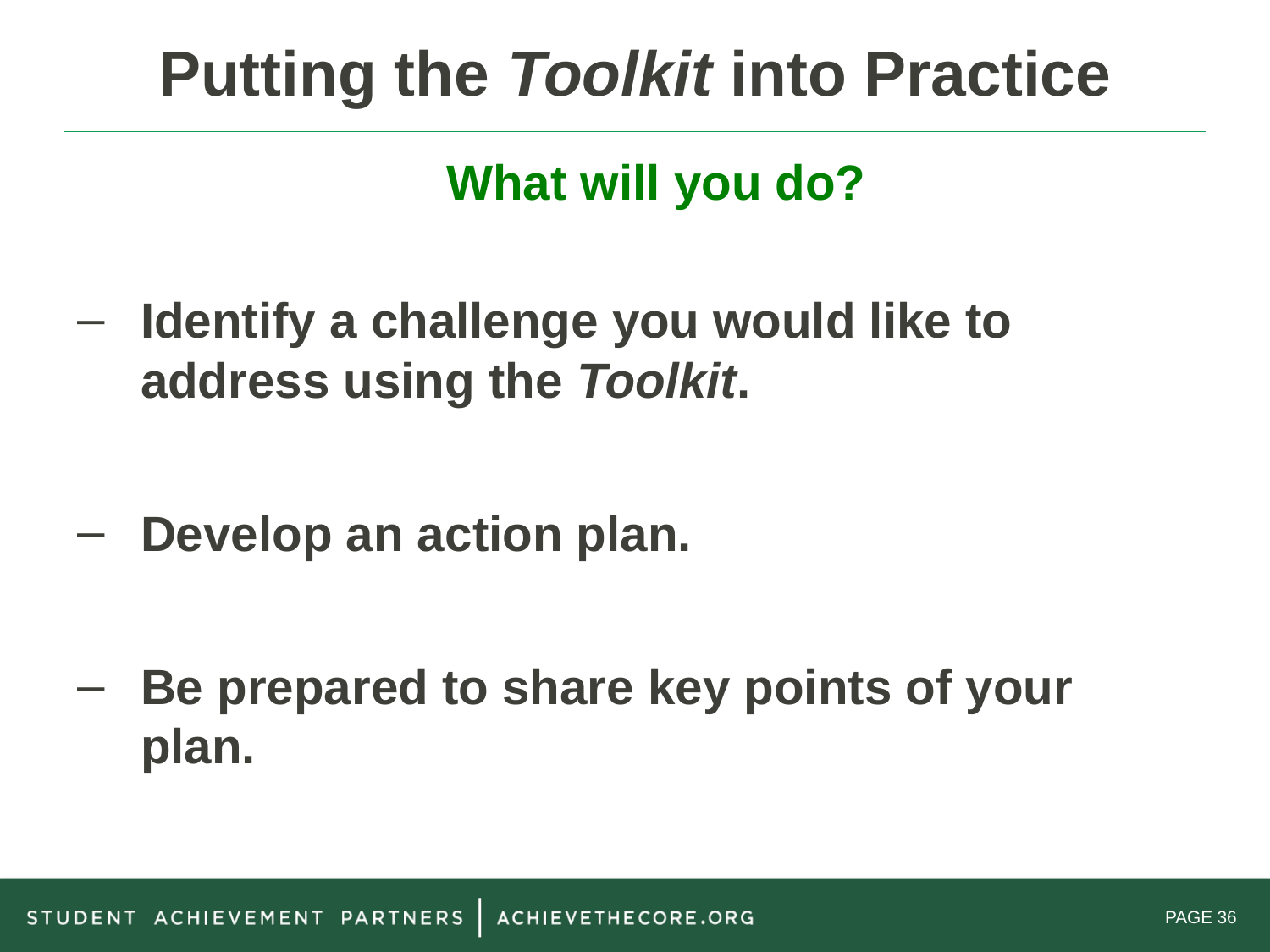

# Putting the Toolkit into Practice

What will you do?

Identify a challenge you would like to address using the Toolkit.

Develop an action plan.

Be prepared to share key points of your plan.